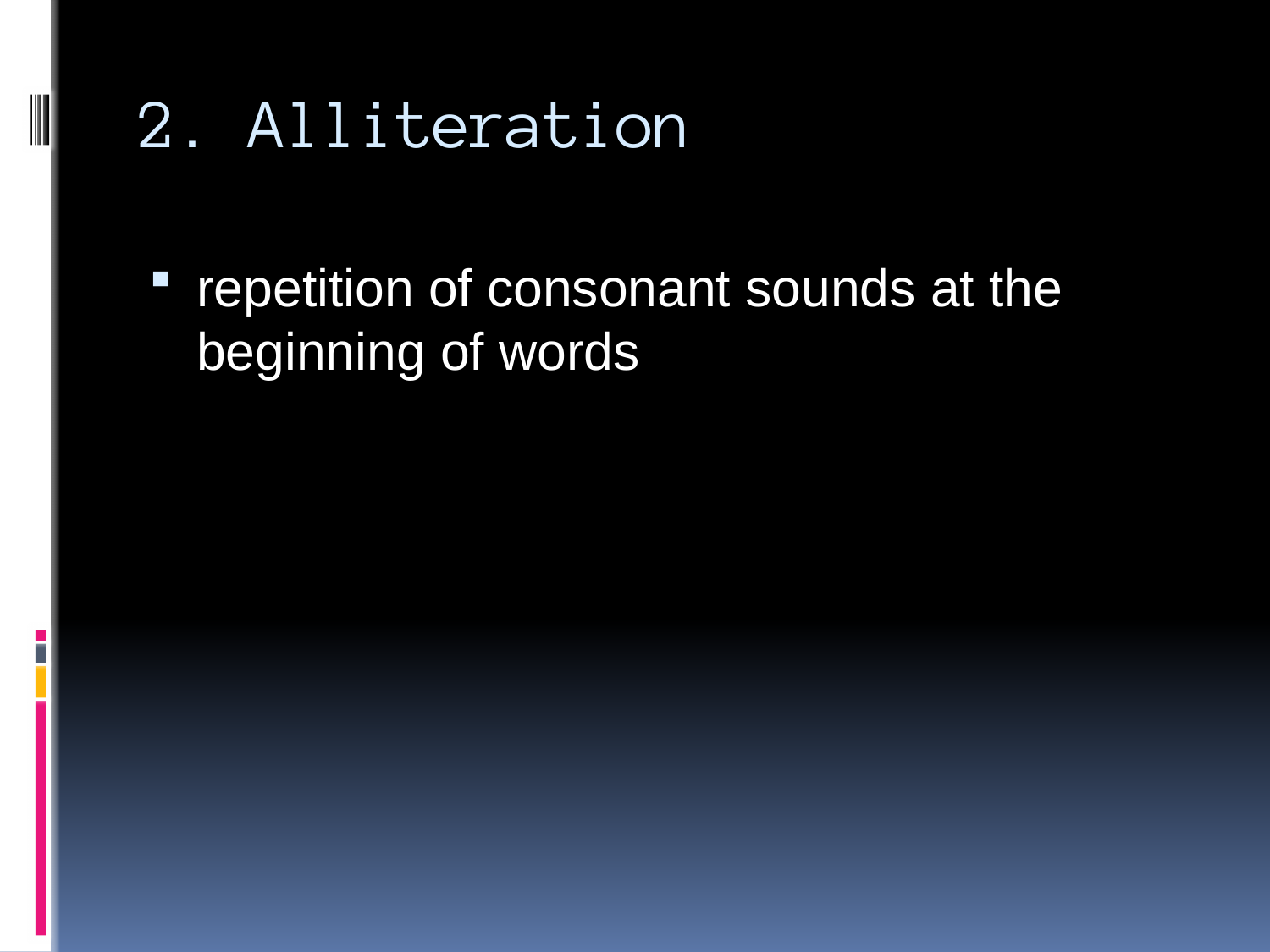

# 2. Alliteration
repetition of consonant sounds at the beginning of words